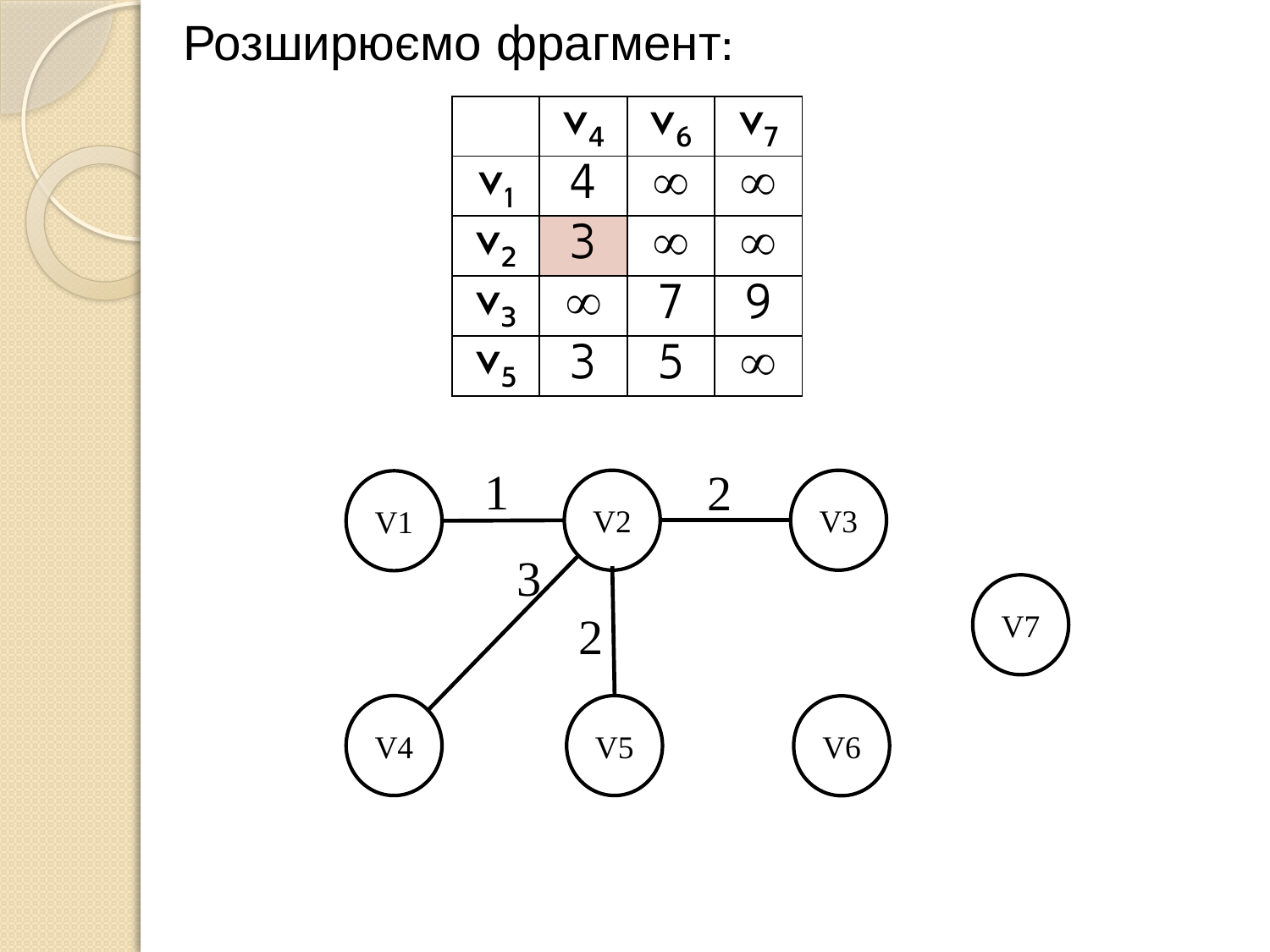

Розширюємо фрагмент:
|  | v4 | v6 | v7 |
| --- | --- | --- | --- |
| v1 | 4 | ∞ | ∞ |
| v2 | 3 | ∞ | ∞ |
| v3 | ∞ | 7 | 9 |
| v5 | 3 | 5 | ∞ |
1
2
V2
V3
V1
3
V7
2
V4
V5
V6